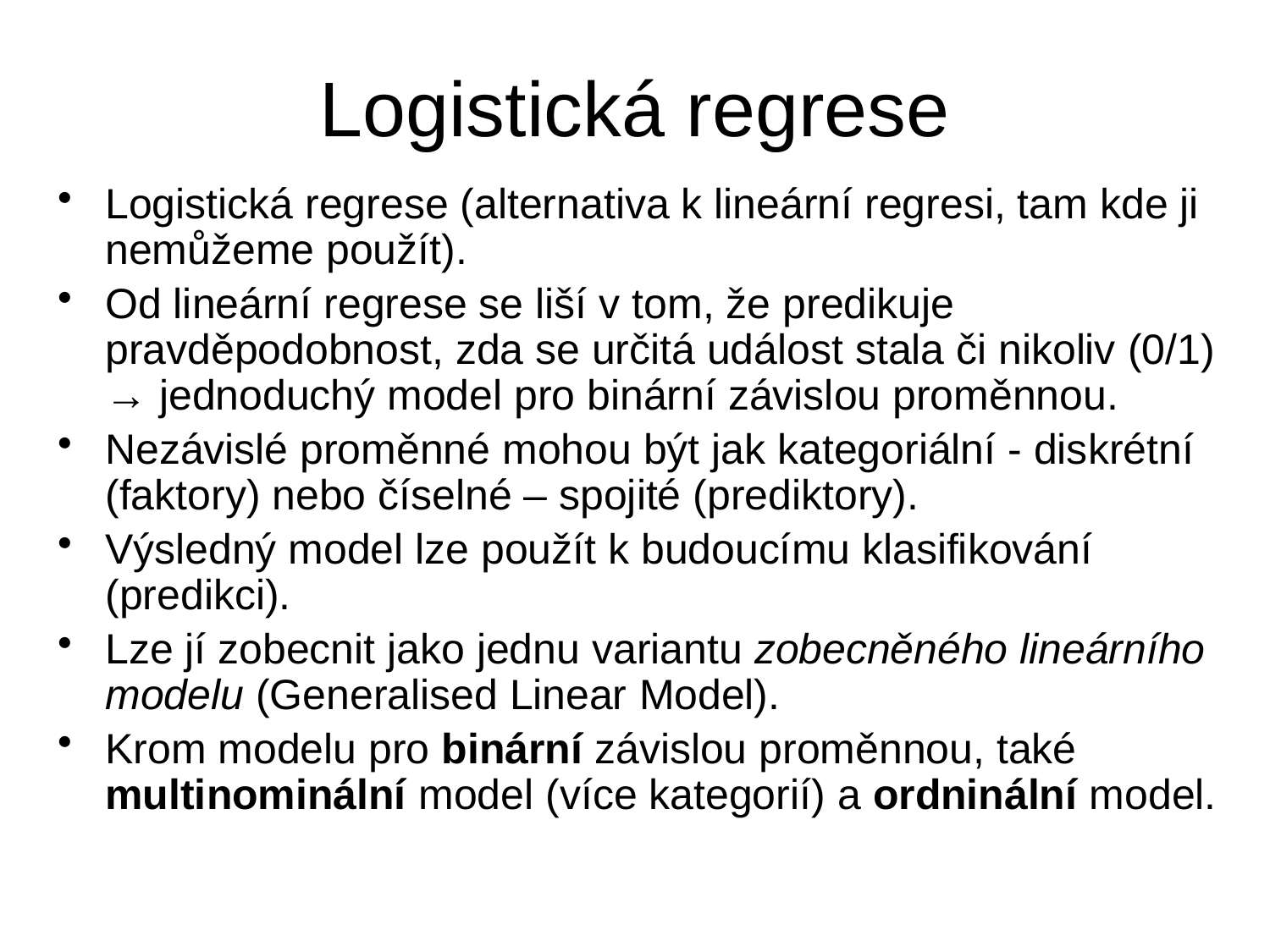

# Logistická regrese
Logistická regrese (alternativa k lineární regresi, tam kde ji nemůžeme použít).
Od lineární regrese se liší v tom, že predikuje pravděpodobnost, zda se určitá událost stala či nikoliv (0/1) → jednoduchý model pro binární závislou proměnnou.
Nezávislé proměnné mohou být jak kategoriální - diskrétní (faktory) nebo číselné – spojité (prediktory).
Výsledný model lze použít k budoucímu klasifikování (predikci).
Lze jí zobecnit jako jednu variantu zobecněného lineárního modelu (Generalised Linear Model).
Krom modelu pro binární závislou proměnnou, také multinominální model (více kategorií) a ordninální model.